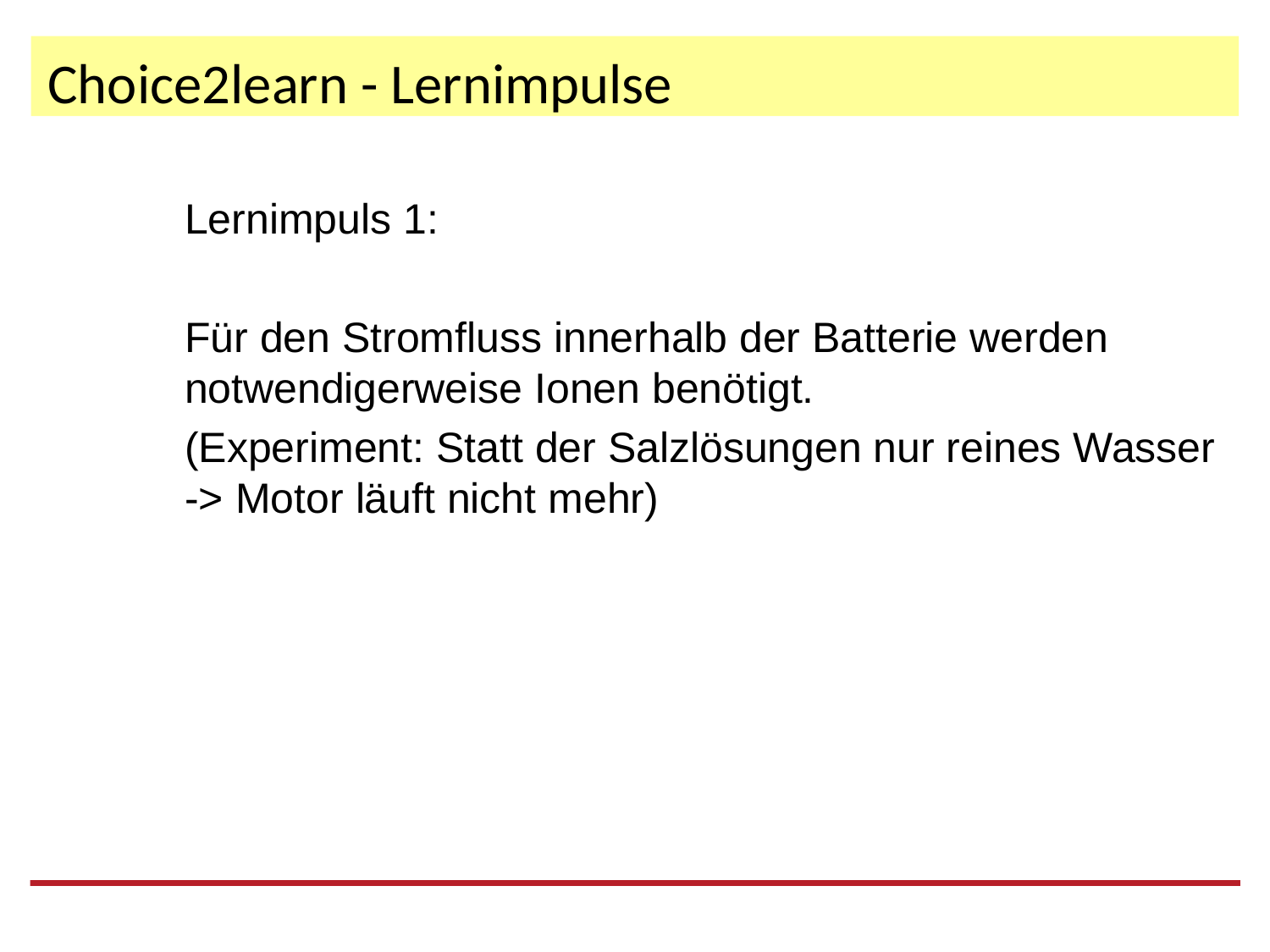

# Choice2learn - Lernimpulse

Lernimpuls 1:

Für den Stromfluss innerhalb der Batterie werden notwendigerweise Ionen benötigt.
(Experiment: Statt der Salzlösungen nur reines Wasser -> Motor läuft nicht mehr)